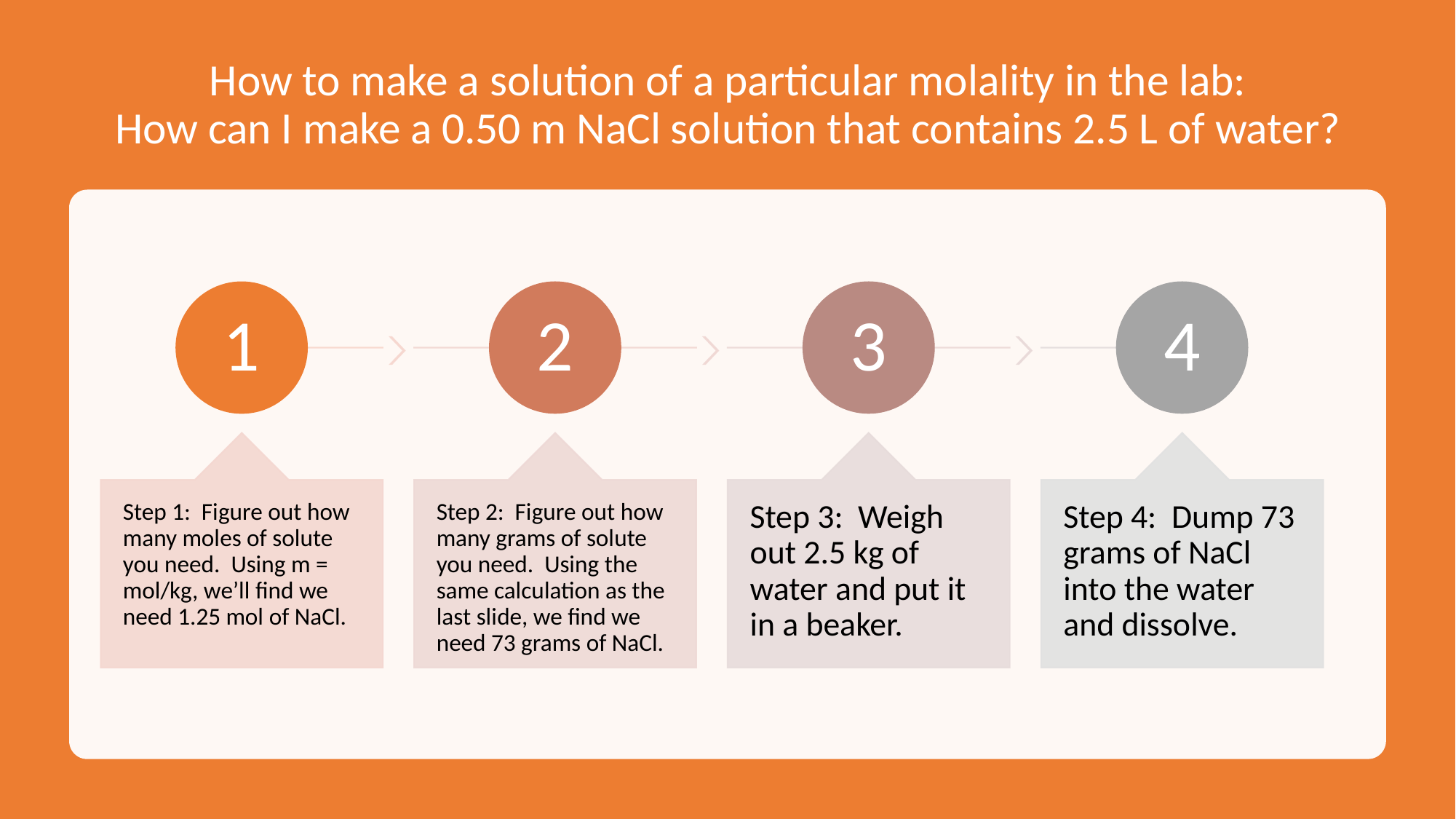

# How to make a solution of a particular molality in the lab: How can I make a 0.50 m NaCl solution that contains 2.5 L of water?

2
3
4
1

Step 1:  Figure out how many moles of solute you need.  Using m = mol/kg, we’ll find we need 1.25 mol of NaCl.
Step 2:  Figure out how many grams of solute you need.  Using the same calculation as the last slide, we find we need 73 grams of NaCl.
Step 3:  Weigh out 2.5 kg of water and put it in a beaker.
Step 4:  Dump 73 grams of NaCl into the water and dissolve.